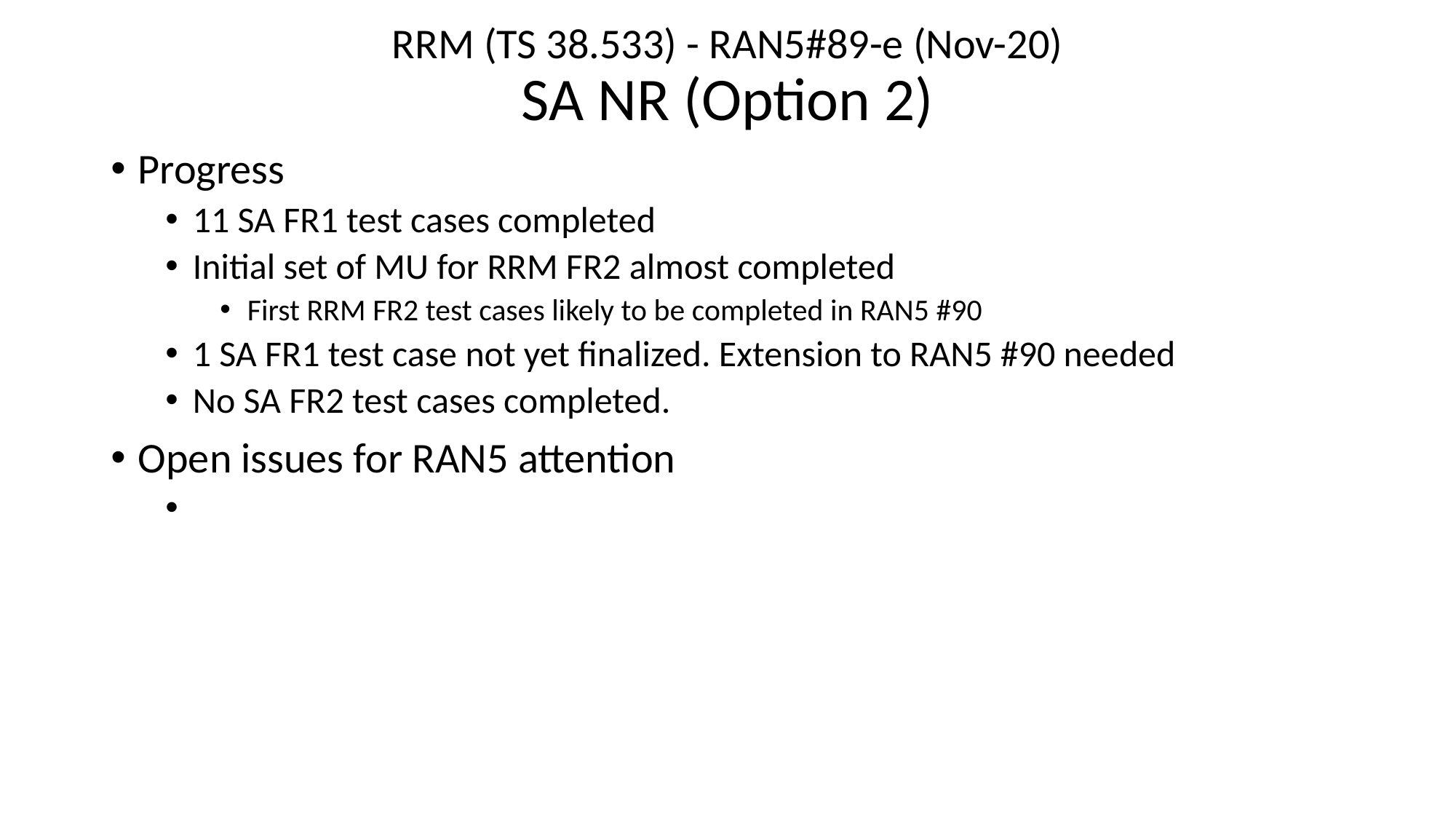

# RRM (TS 38.533) - RAN5#89-e (Nov-20) SA NR (Option 2)
Progress
11 SA FR1 test cases completed
Initial set of MU for RRM FR2 almost completed
First RRM FR2 test cases likely to be completed in RAN5 #90
1 SA FR1 test case not yet finalized. Extension to RAN5 #90 needed
No SA FR2 test cases completed.
Open issues for RAN5 attention